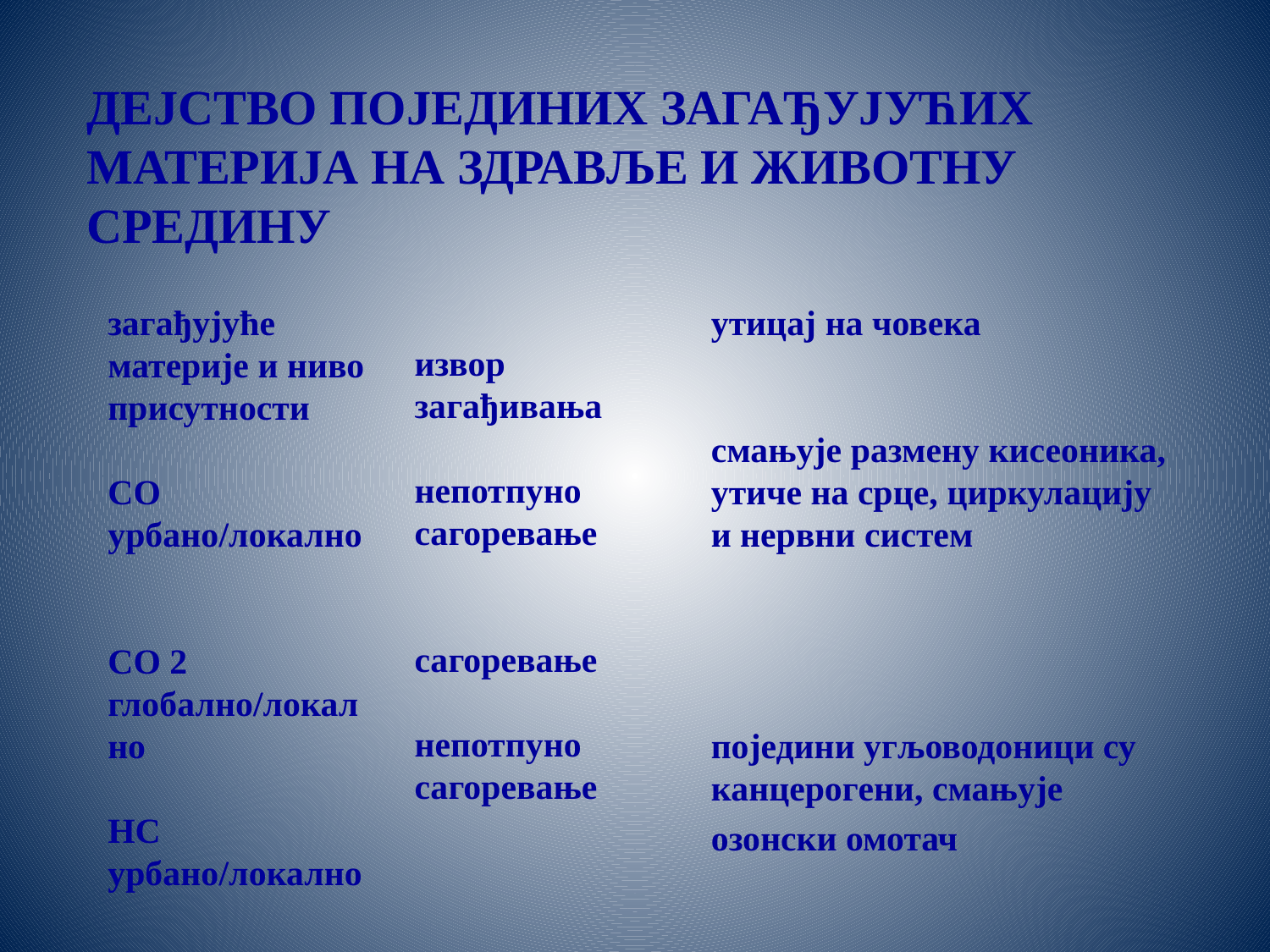

ДЕЈСТВО ПОЈЕДИНИХ ЗАГАЂУЈУЋИХ МАТЕРИЈА НА ЗДРАВЉЕ И ЖИВОТНУ СРЕДИНУ
загађујуће материје и ниво присутности

CО урбано/локално

CО 2  глобално/локално

HC урбано/локално
утицај на човека

смањује размену кисеоника, утиче на срце, циркулацију и нервни систем

поједини угљоводоници су канцерогени, смањује озонски омотач
извор загађивања

непотпуно сагоревање

сагоревање

непотпуно
сагоревање